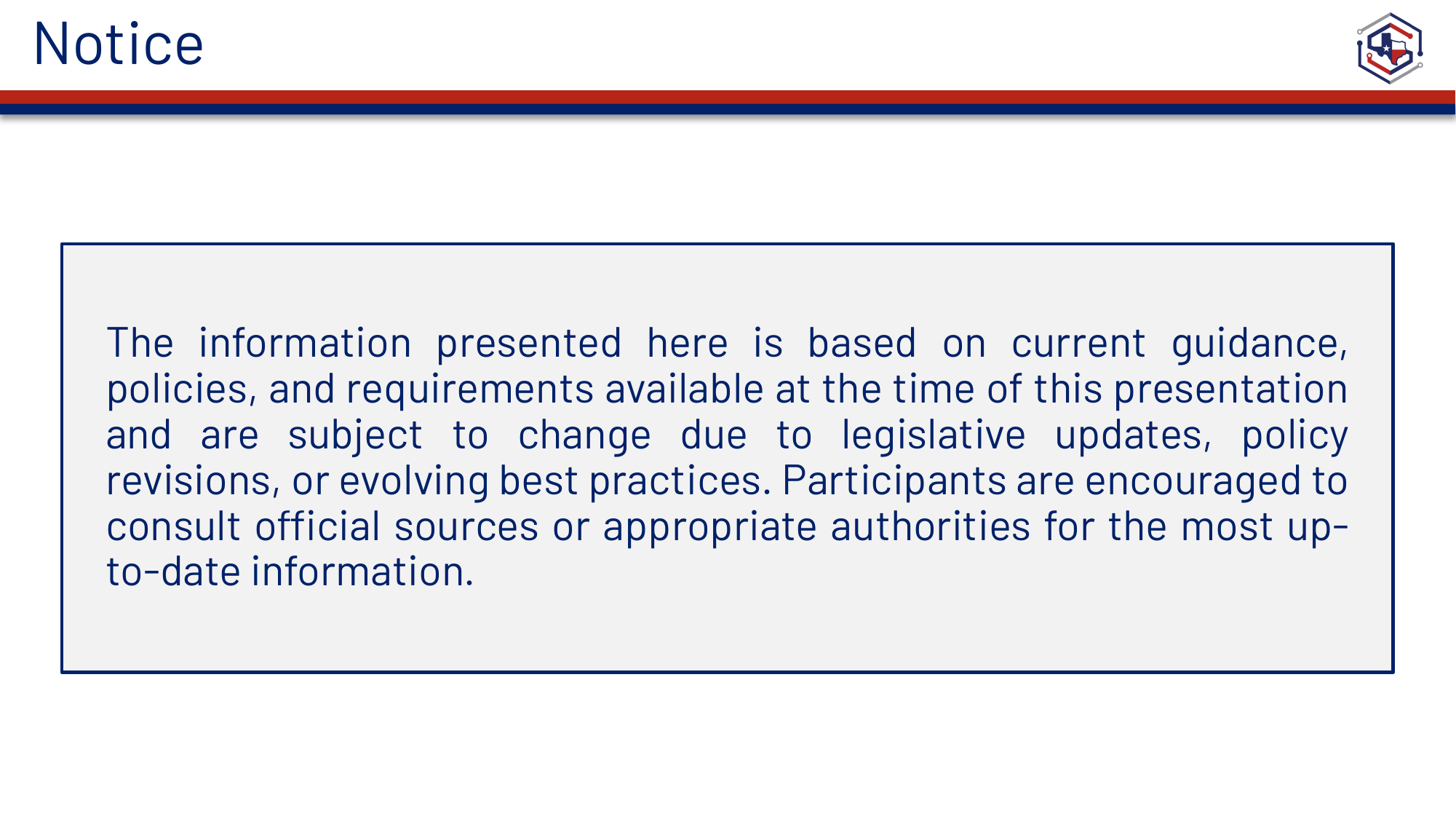

# Notice
The information presented here is based on current guidance, policies, and requirements available at the time of this presentation and are subject to change due to legislative updates, policy revisions, or evolving best practices. Participants are encouraged to consult official sources or appropriate authorities for the most up-to-date information.